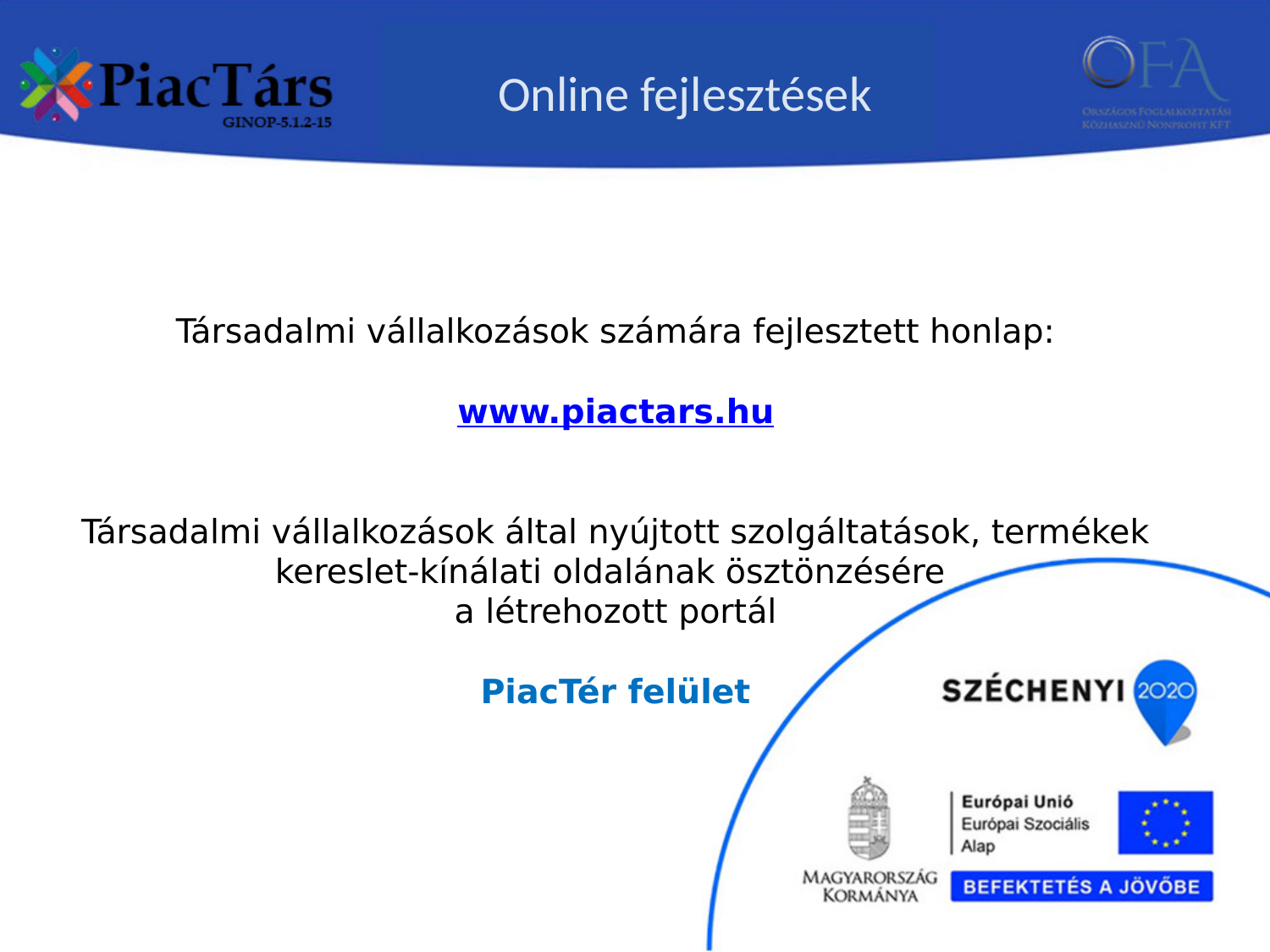

# Online fejlesztések

Társadalmi vállalkozások számára fejlesztett honlap:

www.piactars.hu

Társadalmi vállalkozások által nyújtott szolgáltatások, termékek
kereslet-kínálati oldalának ösztönzésére
a létrehozott portál

PiacTér felület